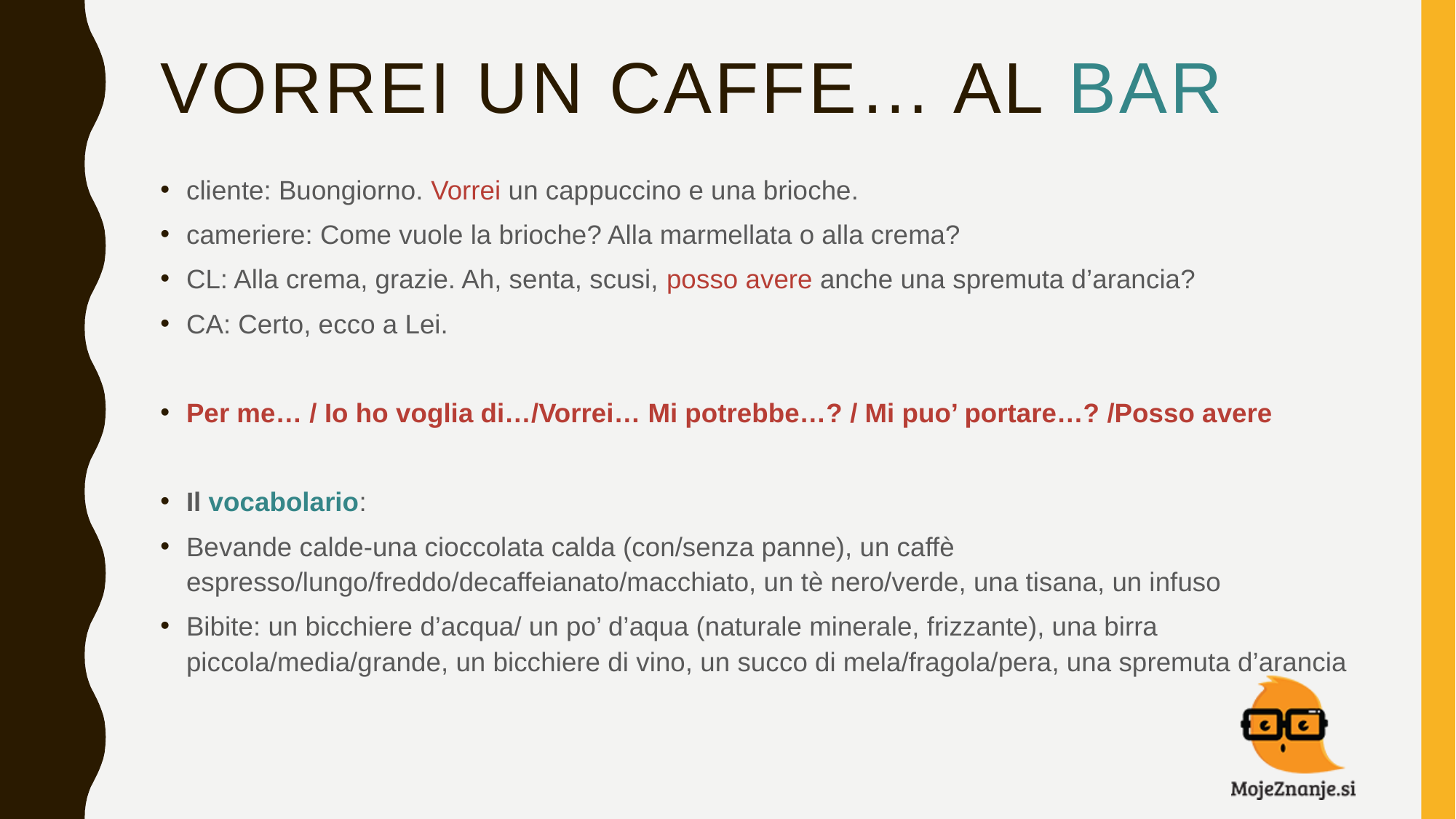

# Vorrei un caffe… al bar
cliente: Buongiorno. Vorrei un cappuccino e una brioche.
cameriere: Come vuole la brioche? Alla marmellata o alla crema?
CL: Alla crema, grazie. Ah, senta, scusi, posso avere anche una spremuta d’arancia?
CA: Certo, ecco a Lei.

Per me… / Io ho voglia di…/Vorrei… Mi potrebbe…? / Mi puo’ portare…? /Posso avere

Il vocabolario:
Bevande calde-una cioccolata calda (con/senza panne), un caffè espresso/lungo/freddo/decaffeianato/macchiato, un tè nero/verde, una tisana, un infuso
Bibite: un bicchiere d’acqua/ un po’ d’aqua (naturale minerale, frizzante), una birra piccola/media/grande, un bicchiere di vino, un succo di mela/fragola/pera, una spremuta d’arancia